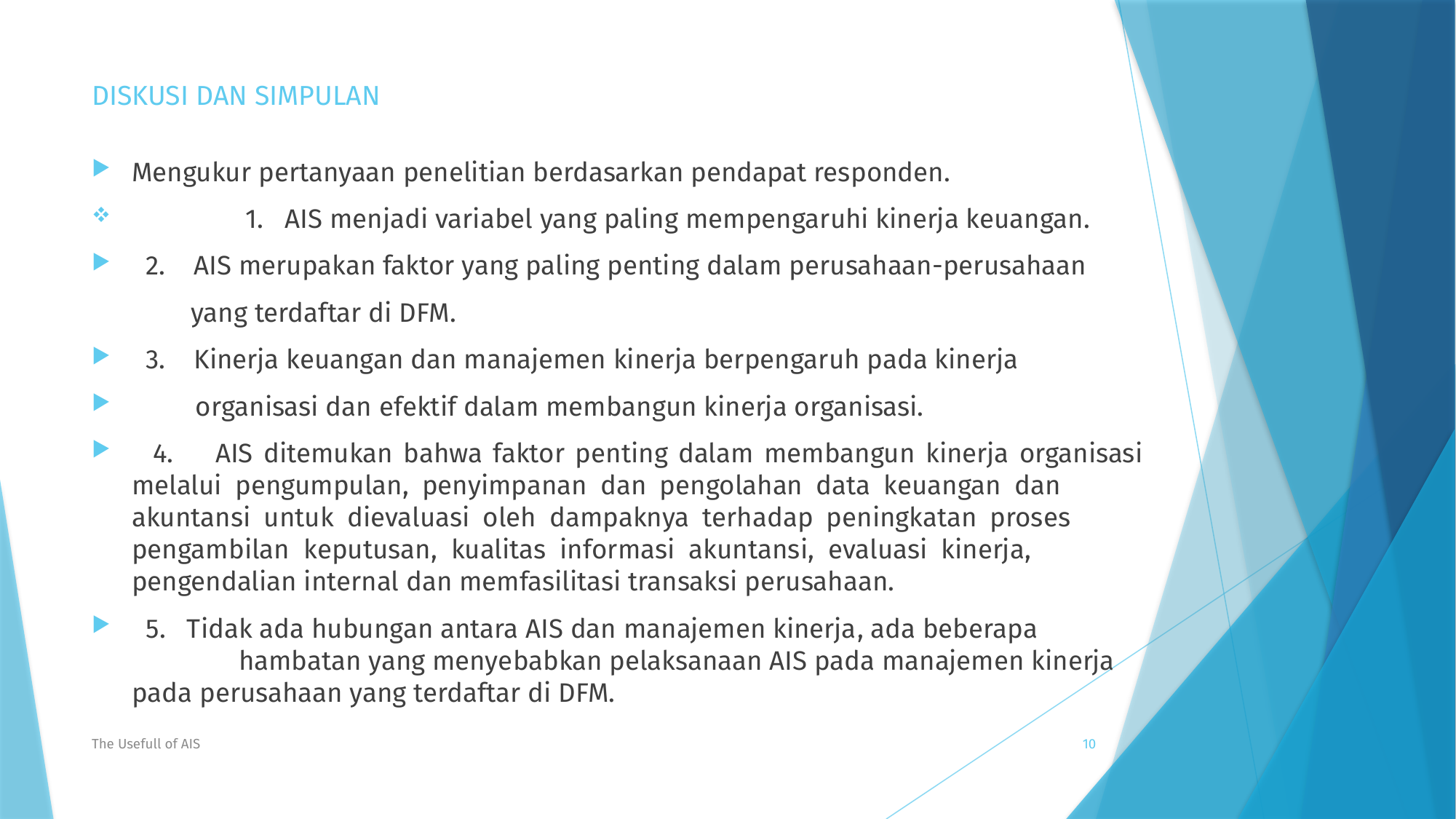

# DISKUSI DAN SIMPULAN
Mengukur pertanyaan penelitian berdasarkan pendapat responden.
 	 1.   AIS menjadi variabel yang paling mempengaruhi kinerja keuangan.
  2.    AIS merupakan faktor yang paling penting dalam perusahaan-perusahaan
              yang terdaftar di DFM.
  3.    Kinerja keuangan dan manajemen kinerja berpengaruh pada kinerja
         organisasi dan efektif dalam membangun kinerja organisasi.
  4.    AIS ditemukan bahwa faktor penting dalam membangun kinerja organisasi 			melalui pengumpulan, penyimpanan dan pengolahan data keuangan dan 			akuntansi untuk dievaluasi oleh dampaknya terhadap peningkatan proses 			pengambilan keputusan, kualitas informasi akuntansi, evaluasi kinerja, 			pengendalian internal dan memfasilitasi transaksi perusahaan.
  5.   Tidak ada hubungan antara AIS dan manajemen kinerja, ada beberapa                  		hambatan yang menyebabkan pelaksanaan AIS pada manajemen kinerja 			pada perusahaan yang terdaftar di DFM.

The Usefull of AIS
10